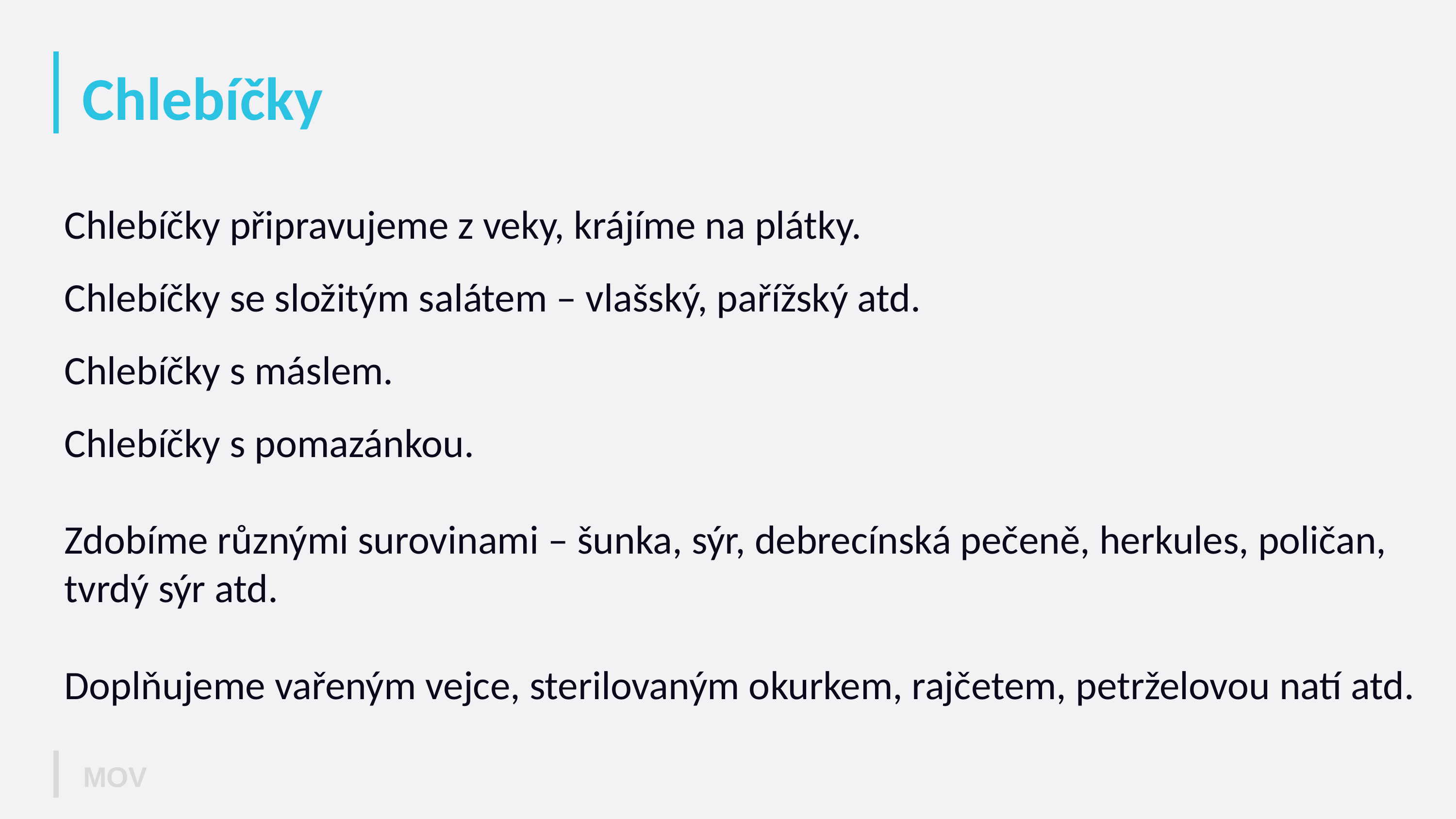

# Chlebíčky
Chlebíčky připravujeme z veky, krájíme na plátky.
Chlebíčky se složitým salátem – vlašský, pařížský atd.
Chlebíčky s máslem.
Chlebíčky s pomazánkou.

Zdobíme různými surovinami – šunka, sýr, debrecínská pečeně, herkules, poličan, tvrdý sýr atd.

Doplňujeme vařeným vejce, sterilovaným okurkem, rajčetem, petrželovou natí atd.